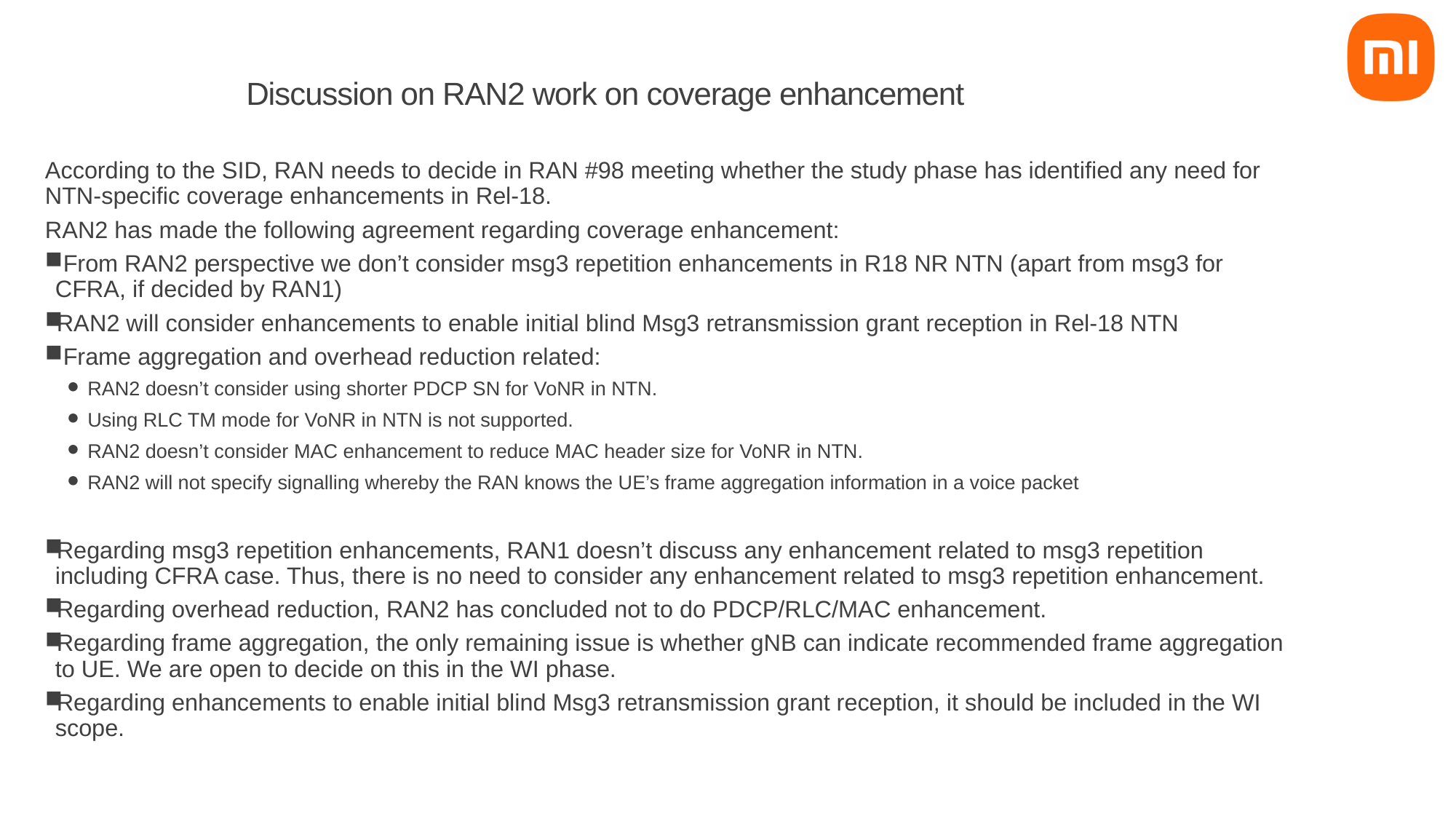

# Discussion on RAN2 work on coverage enhancement
According to the SID, RAN needs to decide in RAN #98 meeting whether the study phase has identified any need for NTN-specific coverage enhancements in Rel-18.
RAN2 has made the following agreement regarding coverage enhancement:
 From RAN2 perspective we don’t consider msg3 repetition enhancements in R18 NR NTN (apart from msg3 for CFRA, if decided by RAN1)
RAN2 will consider enhancements to enable initial blind Msg3 retransmission grant reception in Rel-18 NTN
 Frame aggregation and overhead reduction related:
RAN2 doesn’t consider using shorter PDCP SN for VoNR in NTN.
Using RLC TM mode for VoNR in NTN is not supported.
RAN2 doesn’t consider MAC enhancement to reduce MAC header size for VoNR in NTN.
RAN2 will not specify signalling whereby the RAN knows the UE’s frame aggregation information in a voice packet

Regarding msg3 repetition enhancements, RAN1 doesn’t discuss any enhancement related to msg3 repetition including CFRA case. Thus, there is no need to consider any enhancement related to msg3 repetition enhancement.
Regarding overhead reduction, RAN2 has concluded not to do PDCP/RLC/MAC enhancement.
Regarding frame aggregation, the only remaining issue is whether gNB can indicate recommended frame aggregation to UE. We are open to decide on this in the WI phase.
Regarding enhancements to enable initial blind Msg3 retransmission grant reception, it should be included in the WI scope.